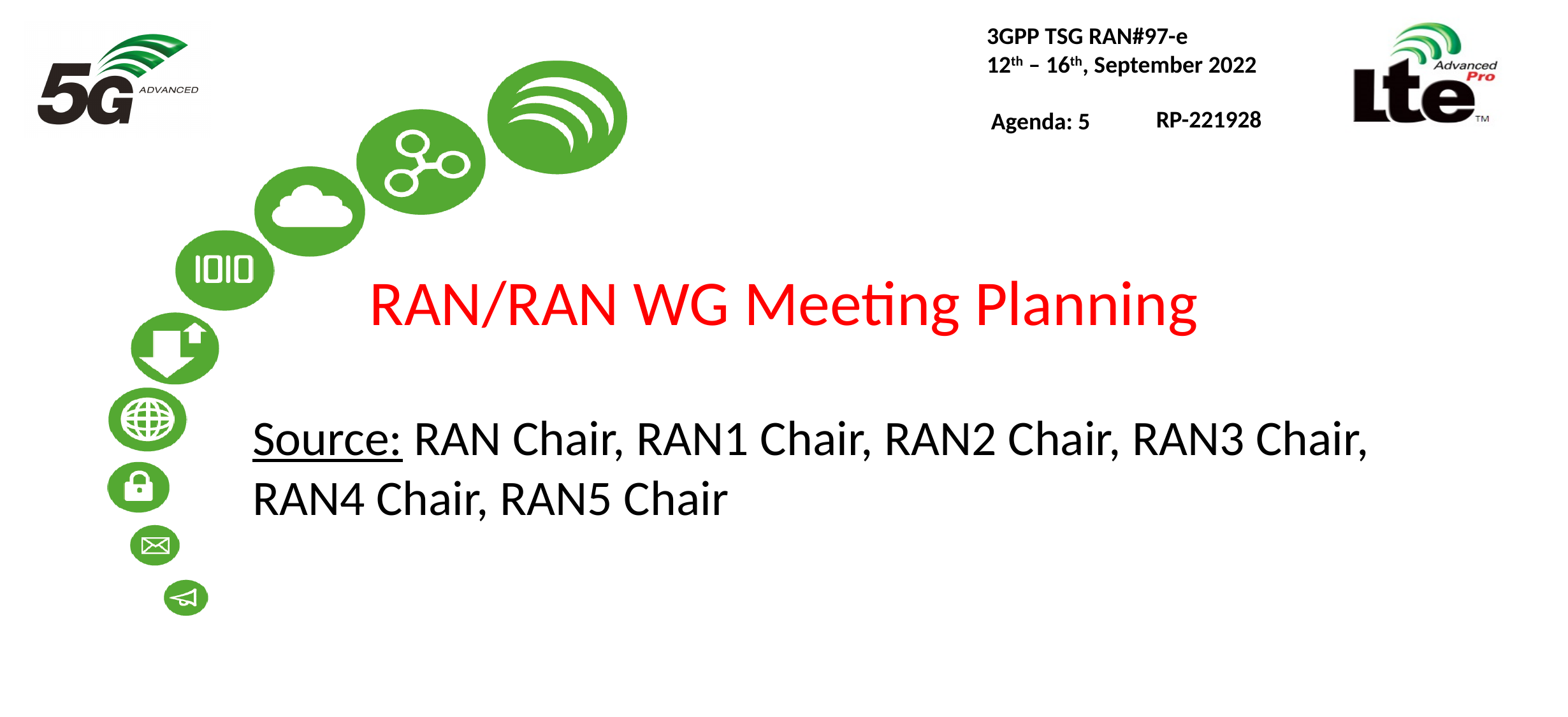

3GPP TSG RAN#97-e
12th – 16th, September 2022

RP-221928
Agenda: 5
# RAN/RAN WG Meeting Planning
Source: RAN Chair, RAN1 Chair, RAN2 Chair, RAN3 Chair, RAN4 Chair, RAN5 Chair